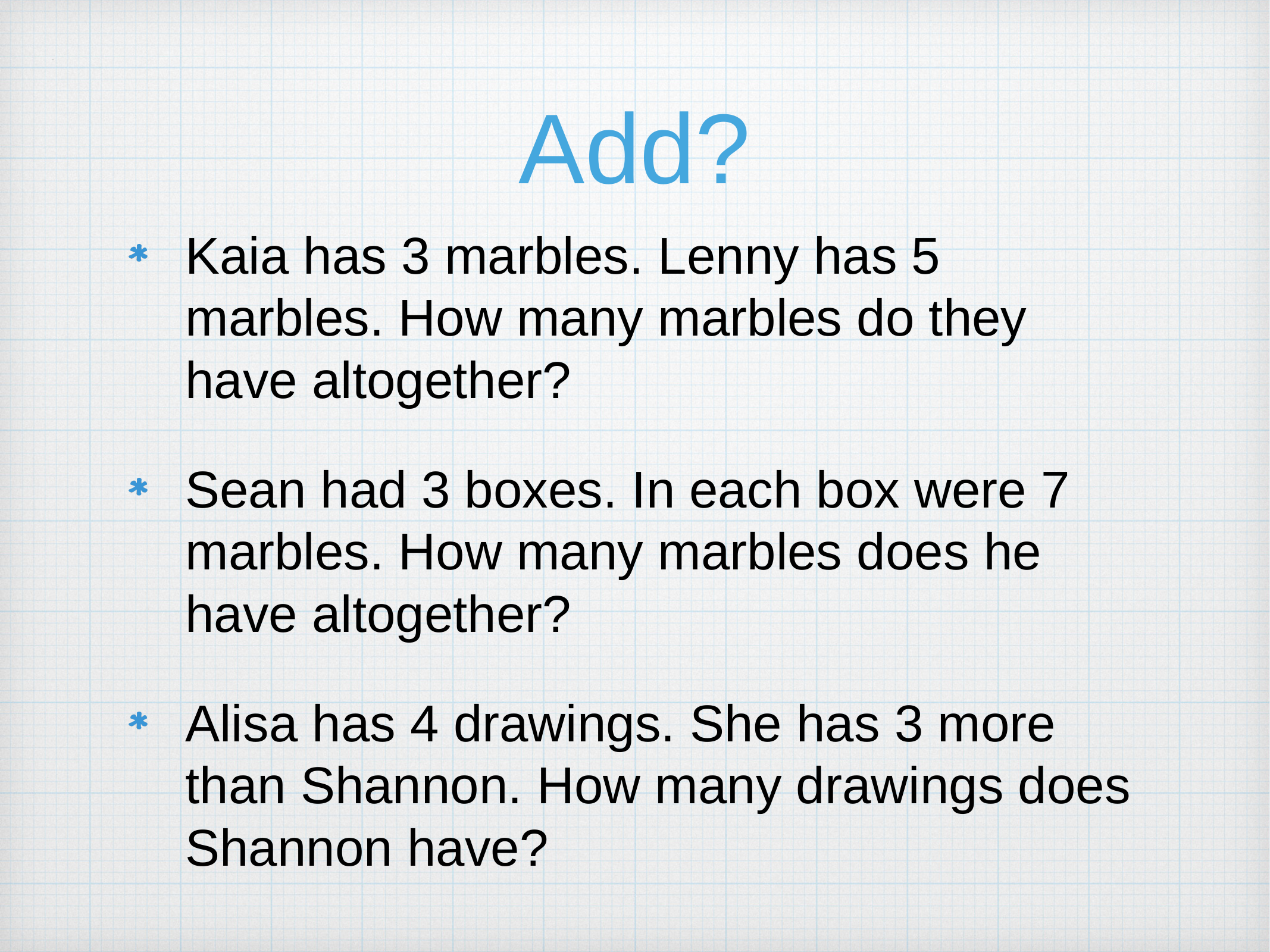

# Add?
Kaia has 3 marbles. Lenny has 5 marbles. How many marbles do they have altogether?
Sean had 3 boxes. In each box were 7 marbles. How many marbles does he have altogether?
Alisa has 4 drawings. She has 3 more than Shannon. How many drawings does Shannon have?